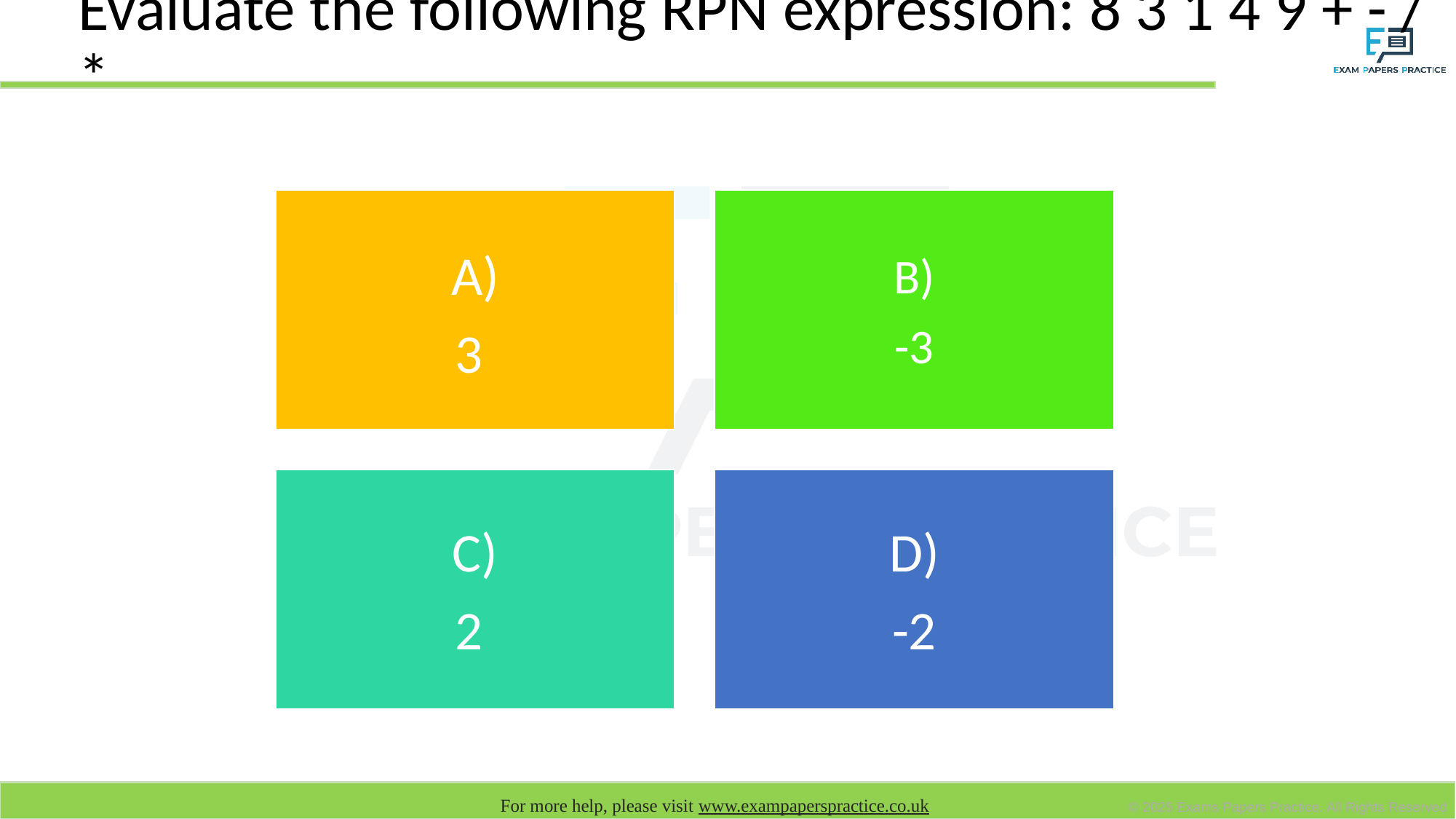

# Evaluate the following RPN expression: 8 3 1 4 9 + - / *

A)
3

B)
-3

C)
2

D)
-2